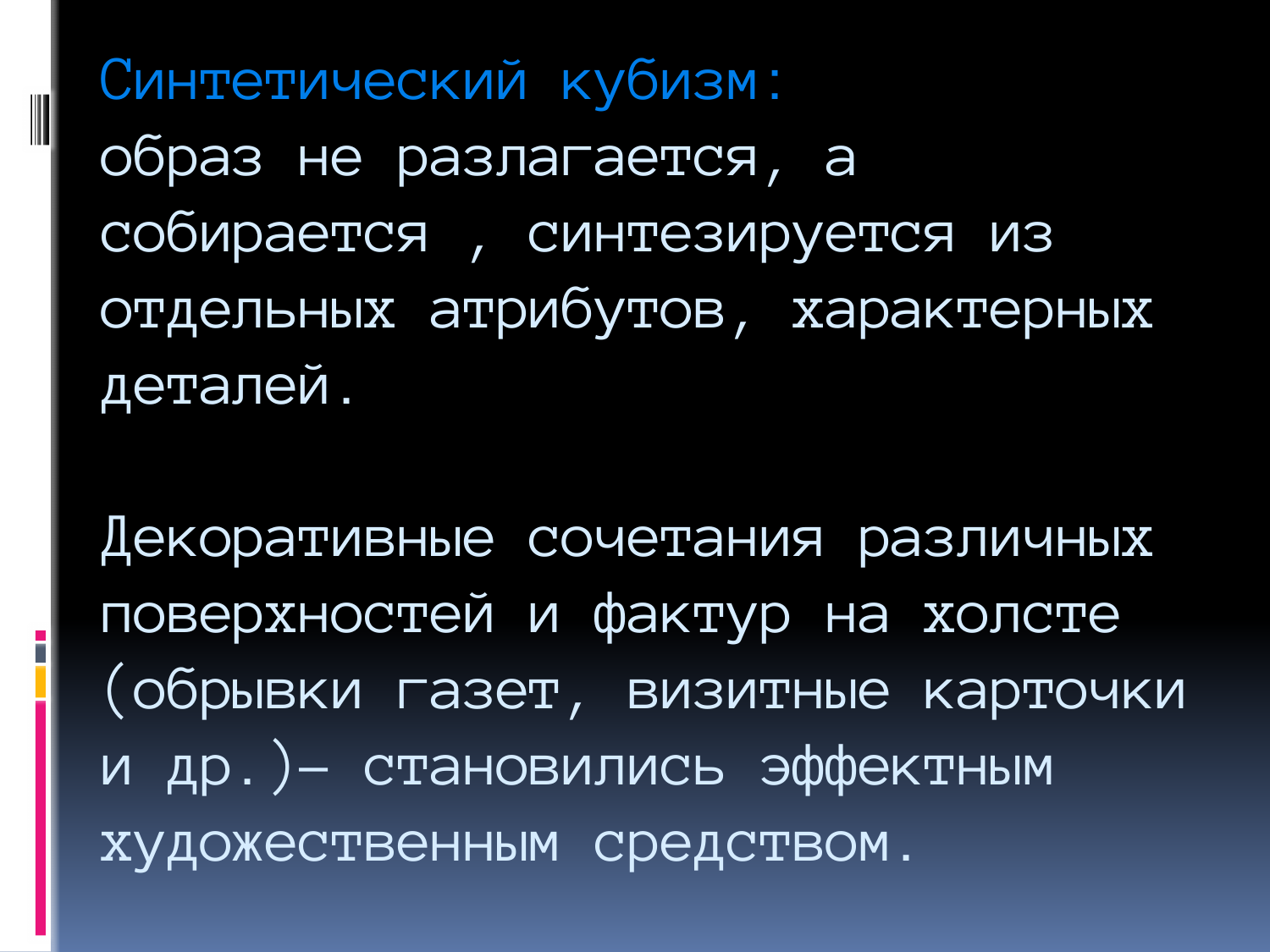

# Синтетический кубизм: образ не разлагается, а собирается , синтезируется из отдельных атрибутов, характерных деталей. Декоративные сочетания различных поверхностей и фактур на холсте (обрывки газет, визитные карточки и др.)- становились эффектным художественным средством.